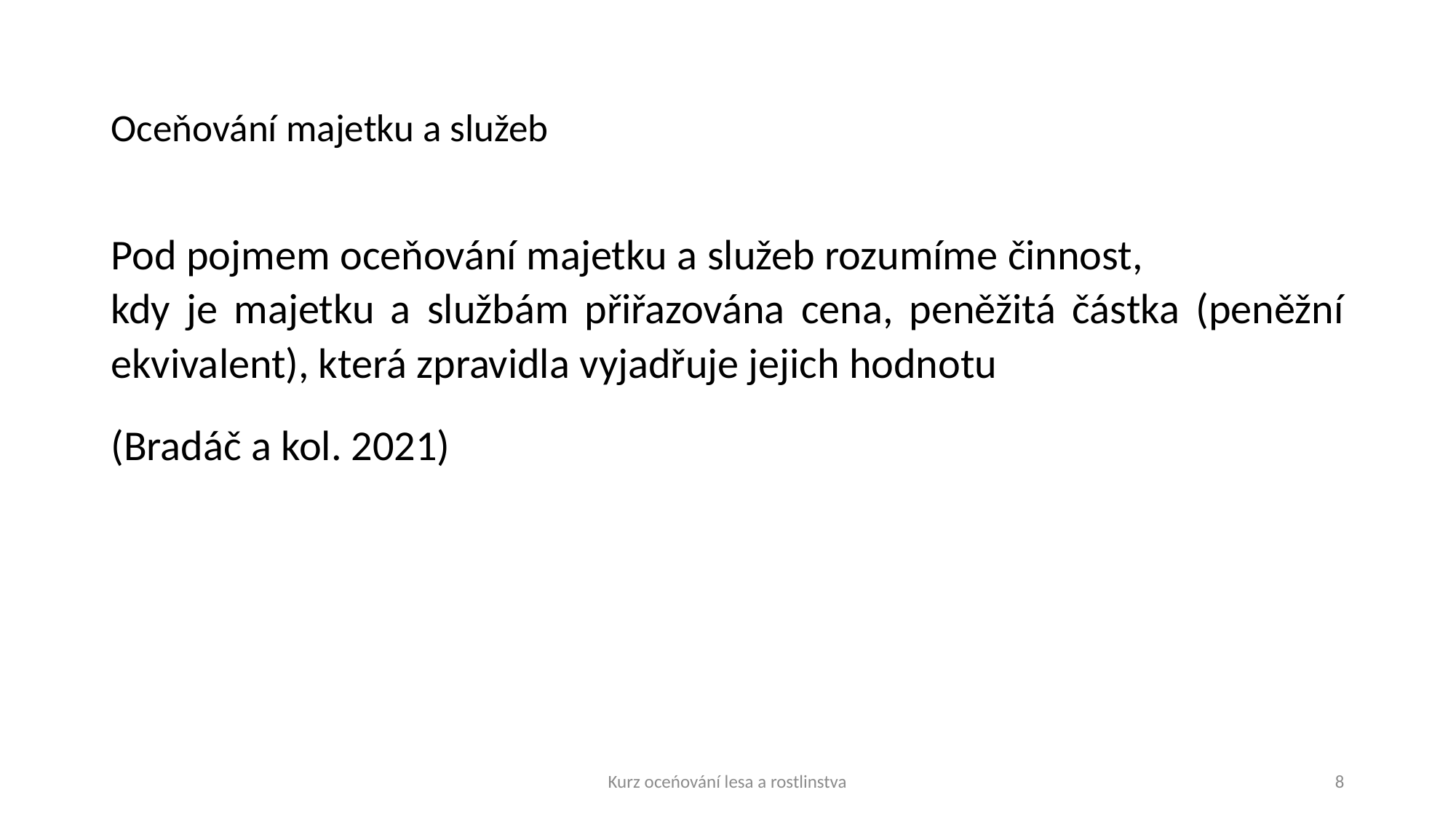

# Oceňování majetku a služeb
Pod pojmem oceňování majetku a služeb rozumíme činnost,                     kdy je majetku a službám přiřazována cena, peněžitá částka (peněžní ekvivalent), která zpravidla vyjadřuje jejich hodnotu
(Bradáč a kol. 2021)

Kurz oceńování lesa a rostlinstva
8